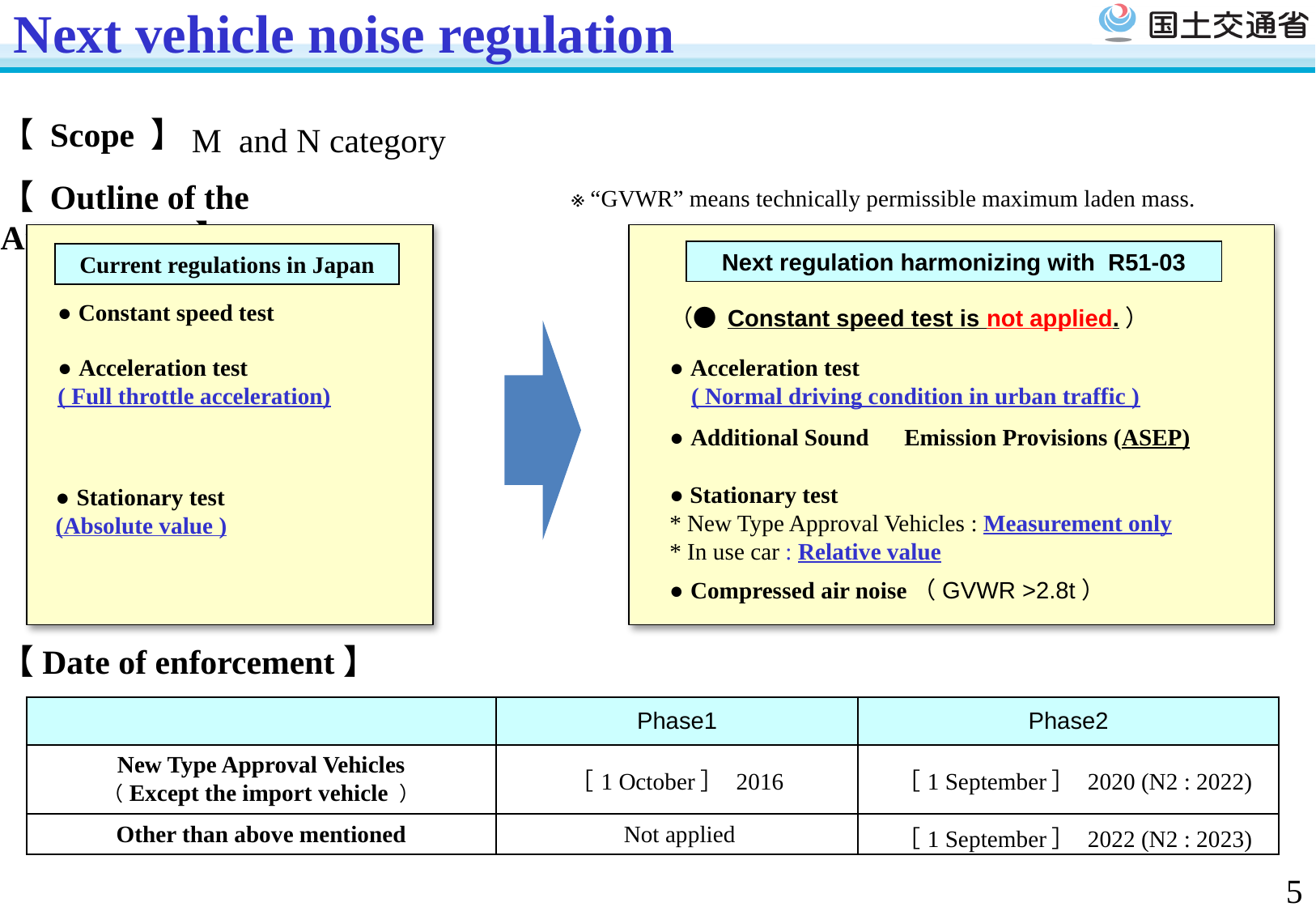

# Next vehicle noise regulation
【 Scope 】
M  and N category
【 Outline of the Amendment 】
※ “GVWR” means technically permissible maximum laden mass.

Next regulation harmonizing with  R51-03
Current regulations in Japan
● Constant speed test
（● Constant speed test is not applied.）

● Acceleration test
( Normal driving condition in urban traffic )
● Acceleration test
( Full throttle acceleration)
● Additional Sound　Emission Provisions (ASEP)
● Stationary test
* New Type Approval Vehicles : Measurement only
* In use car : Relative value
● Stationary test
(Absolute value )
● Compressed air noise（GVWR >2.8t）
【Date of enforcement】
|  | Phase1 | Phase2 |
| --- | --- | --- |
| New Type Approval Vehicles （Except the import vehicle ） | ［1 October］ 2016 | ［1 September］ 2020 (N2 : 2022) |
| Other than above mentioned | Not applied | ［1 September］ 2022 (N2 : 2023) |
5